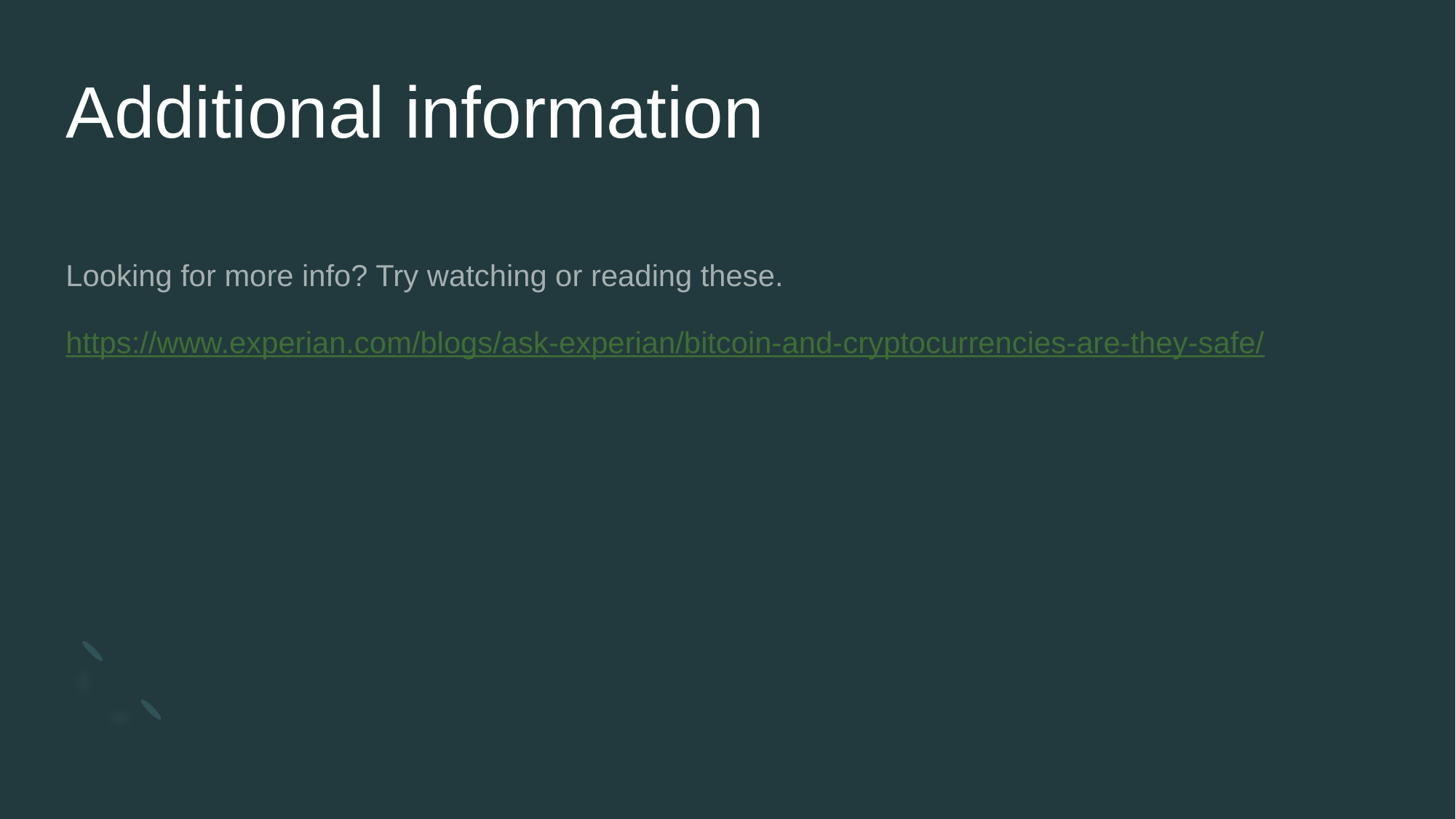

# Additional information
Looking for more info? Try watching or reading these.
https://www.experian.com/blogs/ask-experian/bitcoin-and-cryptocurrencies-are-they-safe/